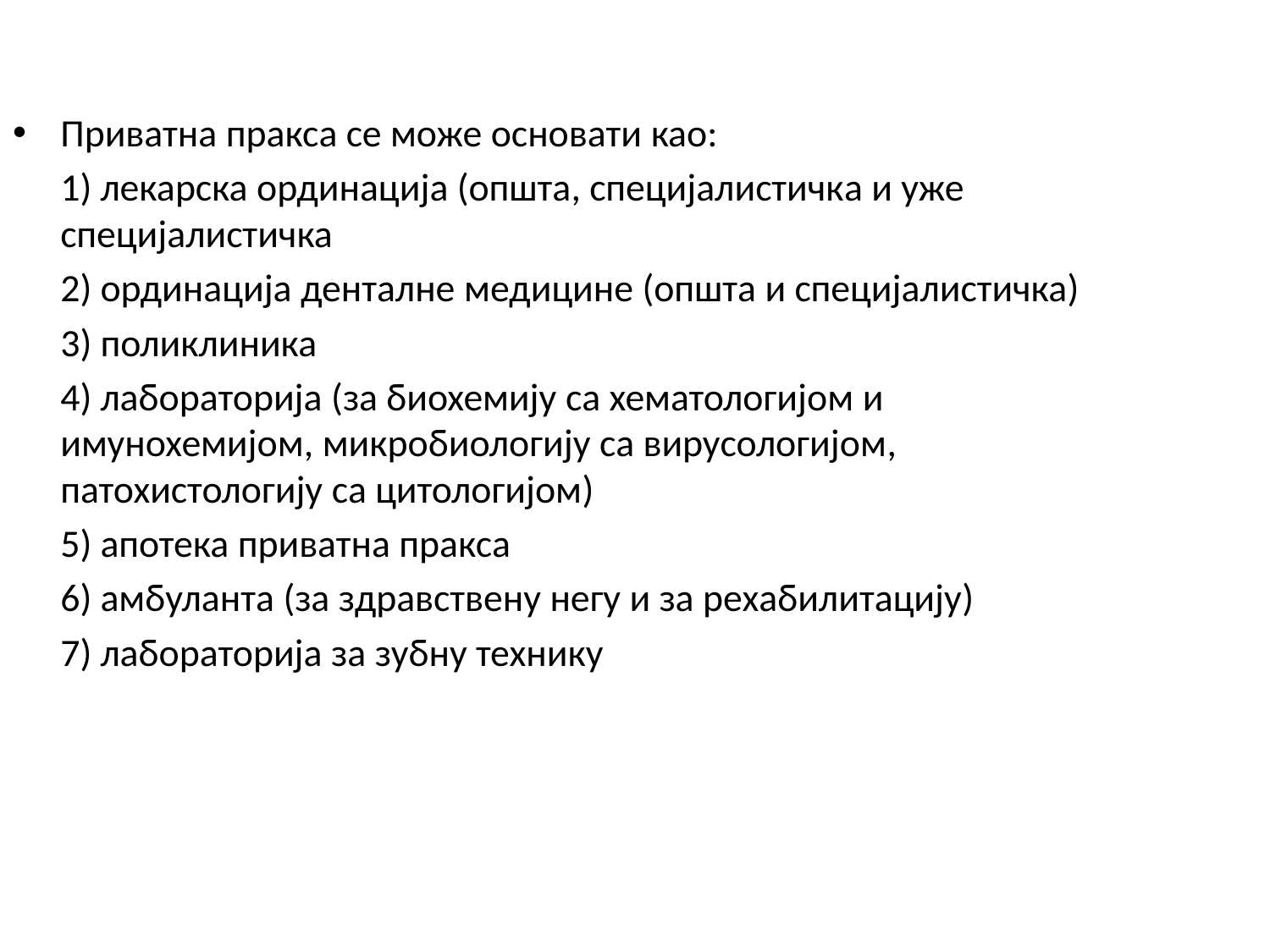

Приватна пракса се може основати као:
	1) лекарска ординација (општа, специјалистичкa и уже специјалистичка
	2) ординација денталне медицине (општа и специјалистичка)
	3) поликлиника
	4) лабораторија (за биохемију са хематологијом и имунохемијом, микробиологију са вирусологијом, патохистологију са цитологијом)
	5) апотека приватна пракса
	6) амбуланта (за здравствену негу и за рехабилитацију)
	7) лабораторија за зубну технику